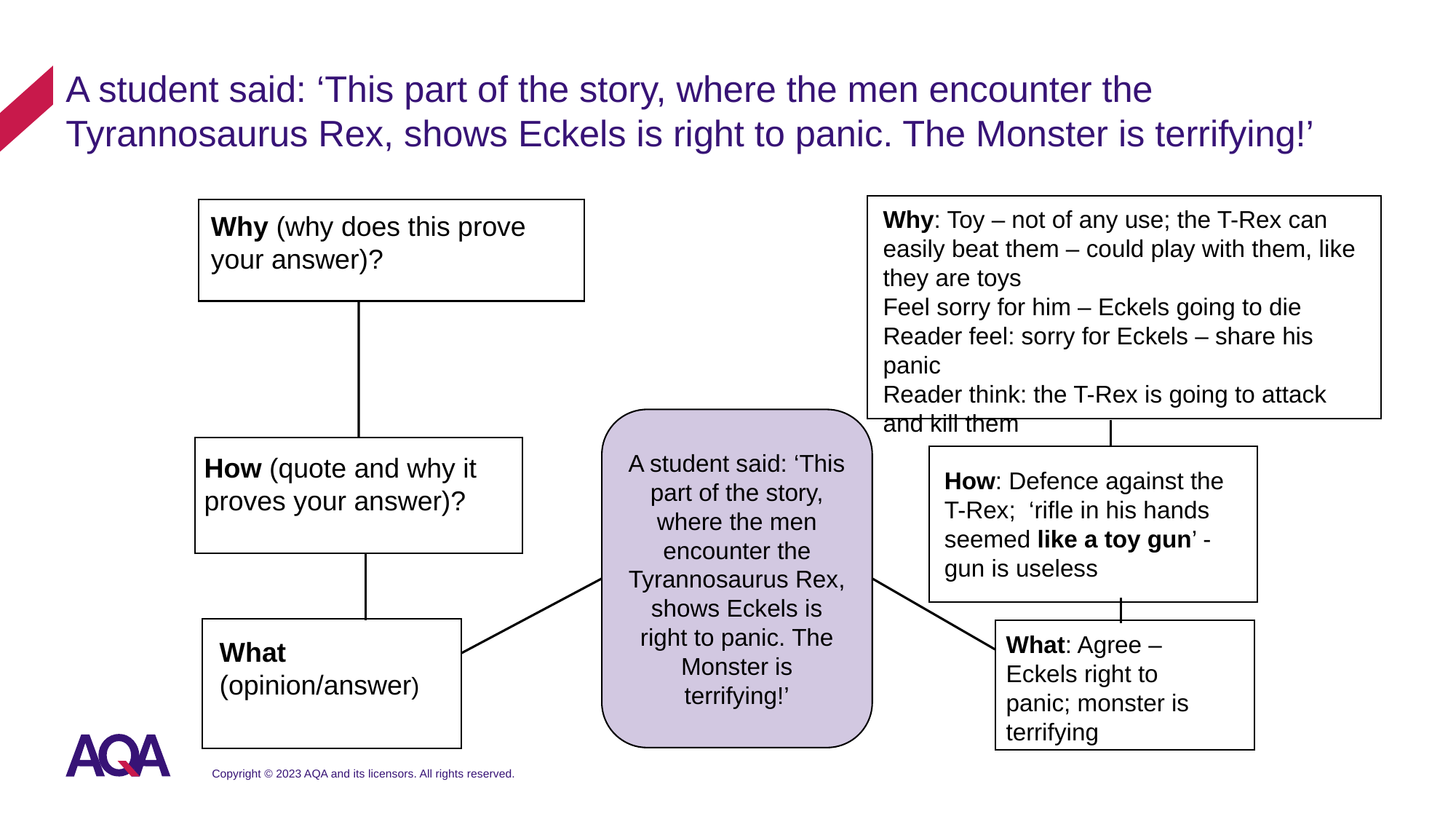

# A student said: ‘This part of the story, where the men encounter the Tyrannosaurus Rex, shows Eckels is right to panic. The Monster is terrifying!’

Why: Toy – not of any use; the T-Rex can easily beat them – could play with them, like they are toys
Feel sorry for him – Eckels going to die
Reader feel: sorry for Eckels – share his panic
Reader think: the T-Rex is going to attack and kill them

Why (why does this prove your answer)?
A student said: ‘This part of the story, where the men encounter the Tyrannosaurus Rex, shows Eckels is right to panic. The Monster is terrifying!’

How (quote and why it proves your answer)?

How: Defence against the T-Rex;  ‘rifle in his hands seemed like a toy gun’ - gun is useless

What: Agree – Eckels right to panic; monster is terrifying
What (opinion/answer)
Copyright © 2023 AQA and its licensors. All rights reserved.